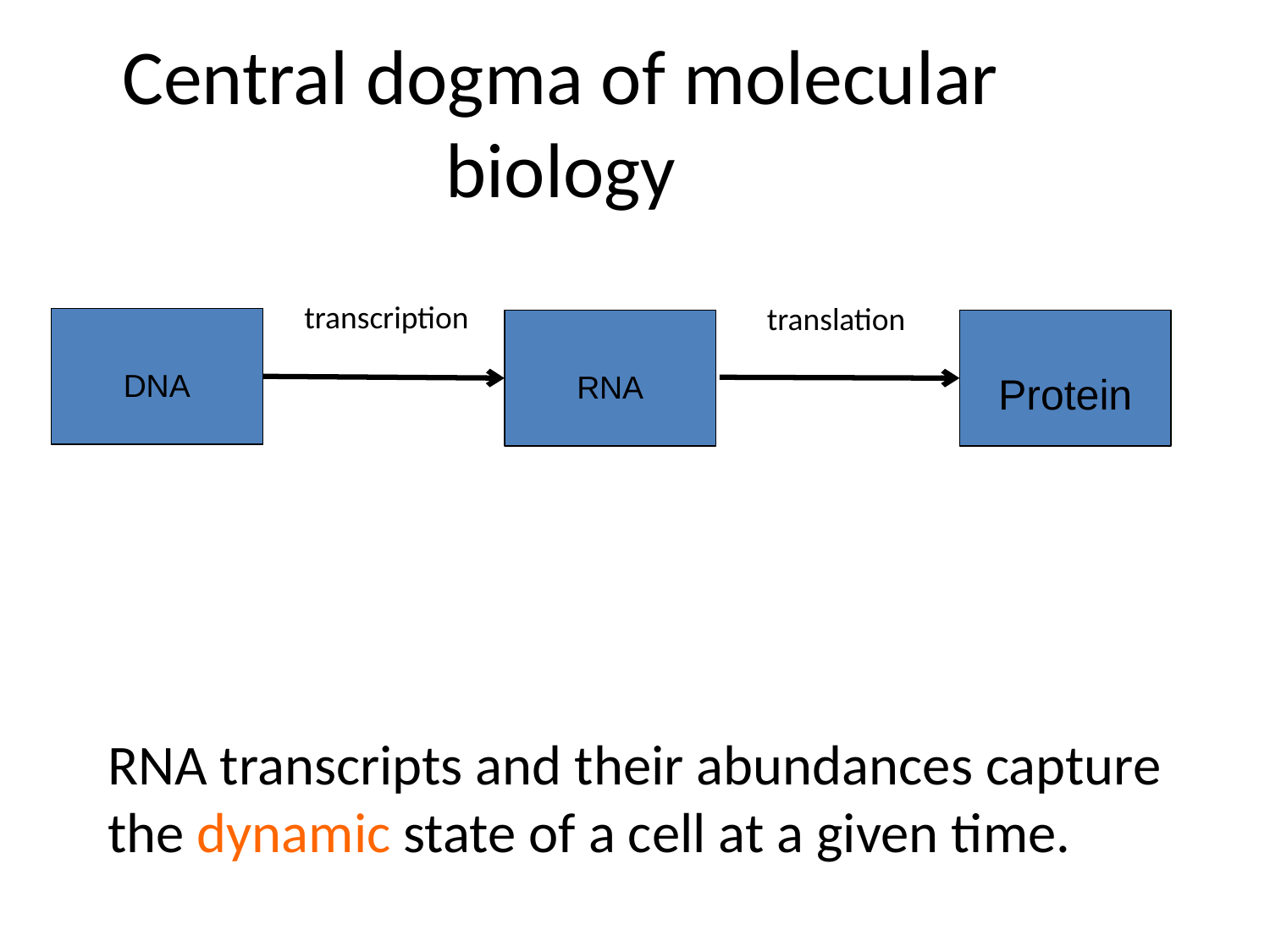

Central dogma of molecular biology

RNA transcripts and their abundances capture the dynamic state of a cell at a given time.
transcription
translation

DNA

RNA

Protein